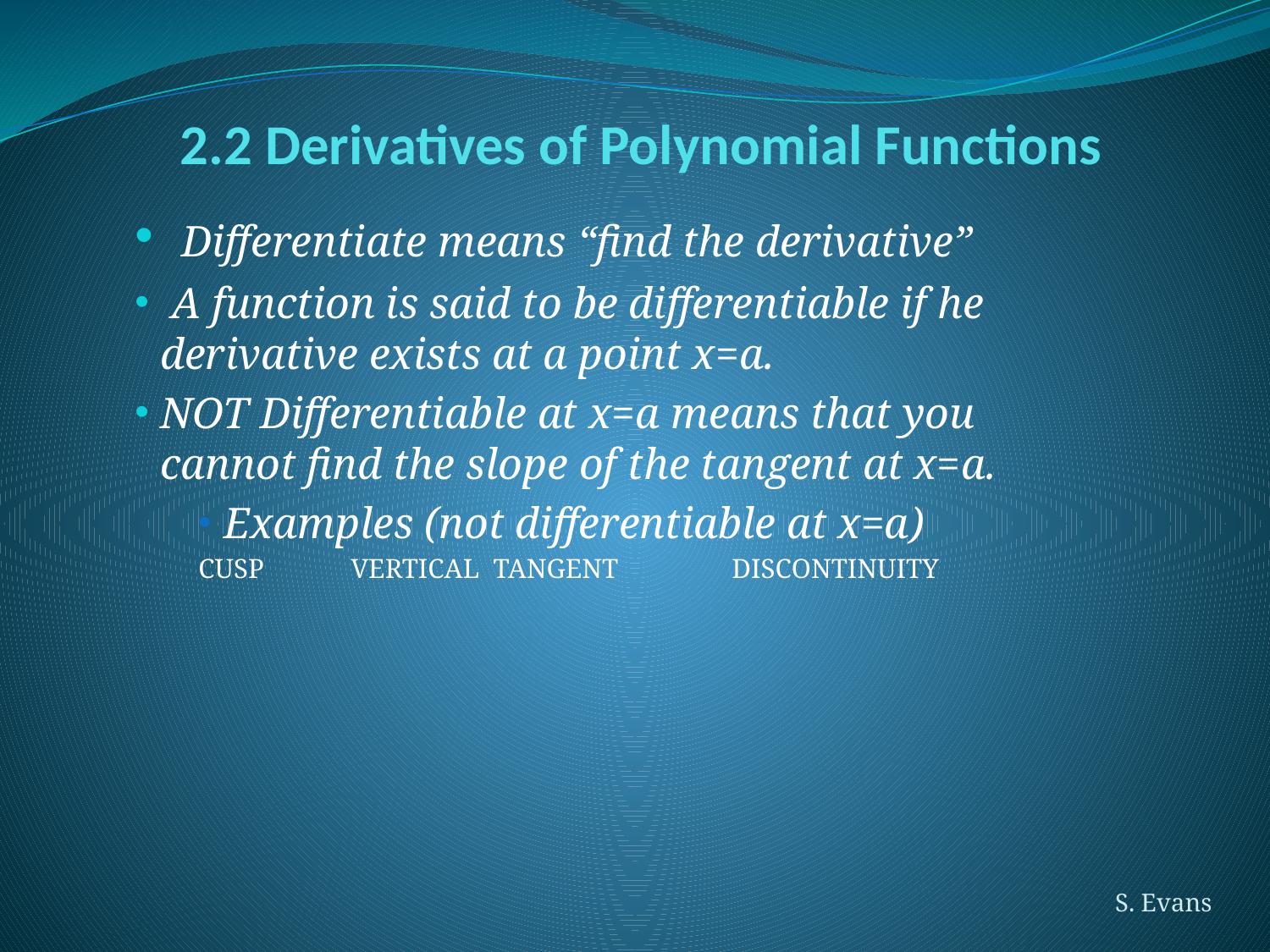

# 2.2 Derivatives of Polynomial Functions
  Differentiate means “find the derivative”
 A function is said to be differentiable if he derivative exists at a point x=a.
NOT Differentiable at x=a means that you cannot find the slope of the tangent at x=a.
Examples (not differentiable at x=a)
CUSP 	VERTICAL  TANGENT	DISCONTINUITY

S. Evans